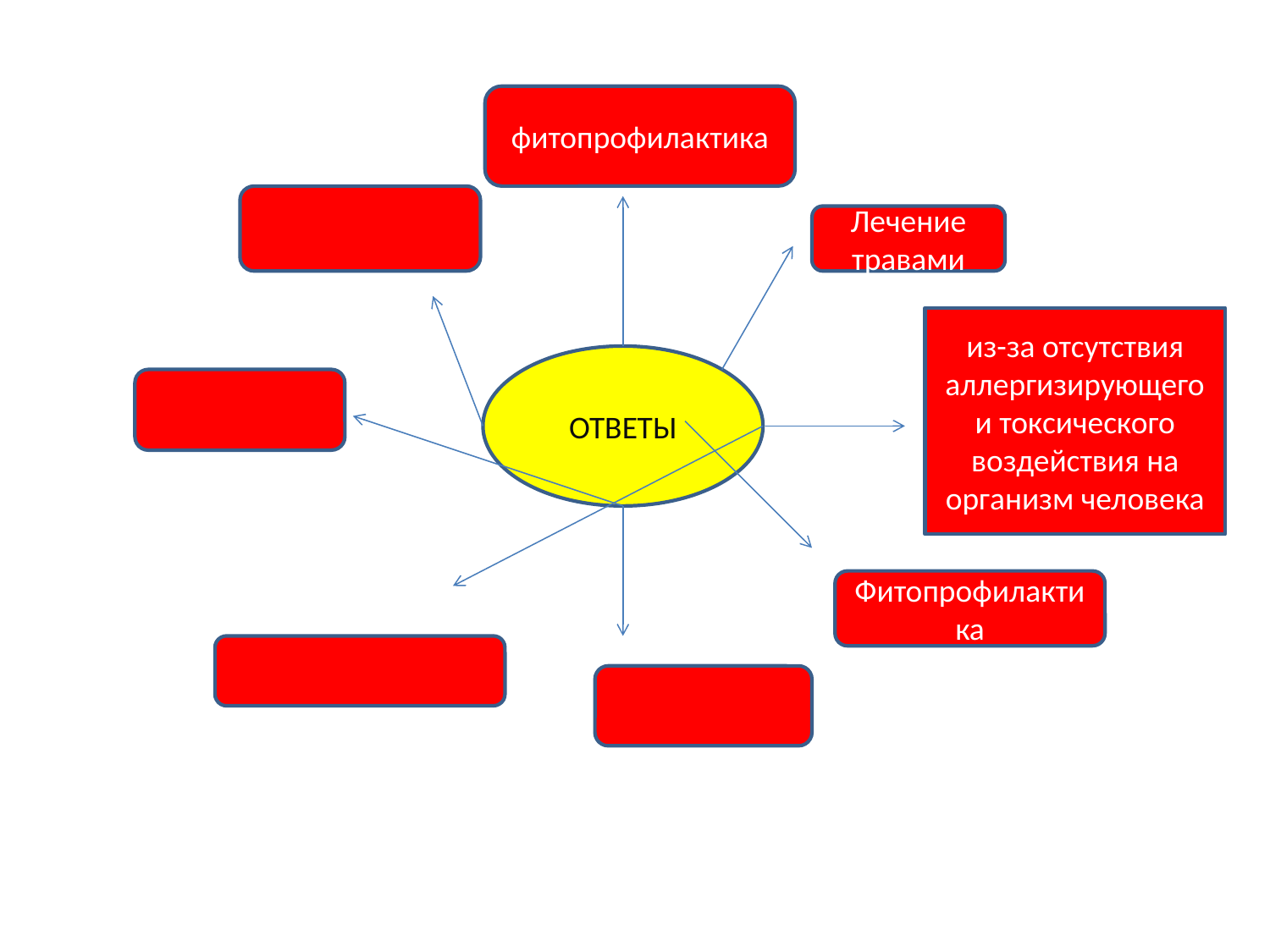

фитопрофилактика

Лечение травами
из-за отсутствия аллергизирующего и токсического воздействия на организм человека
ОТВЕТЫ

Фитопрофилактика